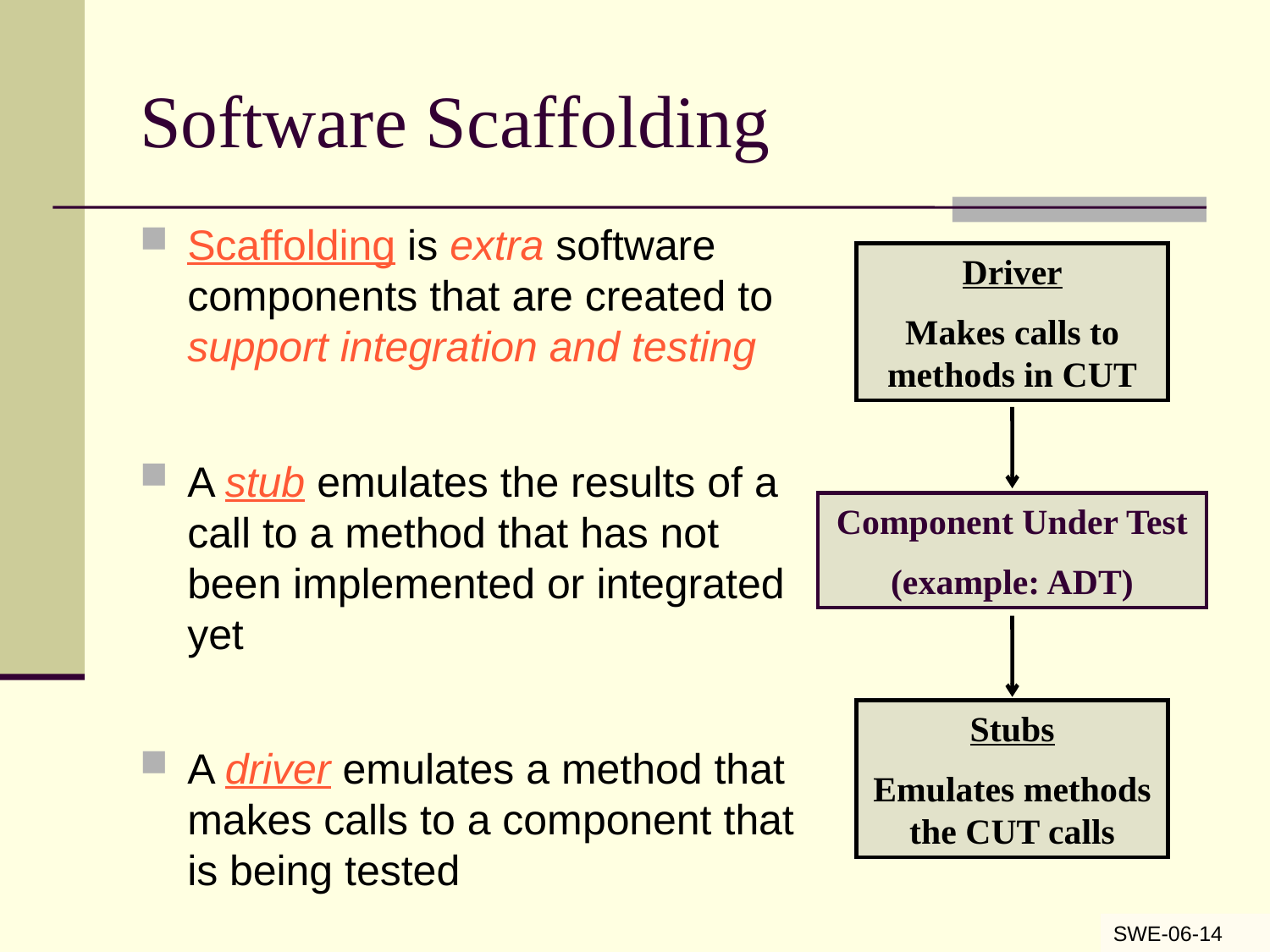

# Software Scaffolding
Scaffolding is extra software components that are created to support integration and testing

A stub emulates the results of a call to a method that has not been implemented or integrated yet

A driver emulates a method that makes calls to a component that is being tested
Driver
Makes calls to methods in CUT

Component Under Test
(example: ADT)

Stubs
Emulates methods the CUT calls